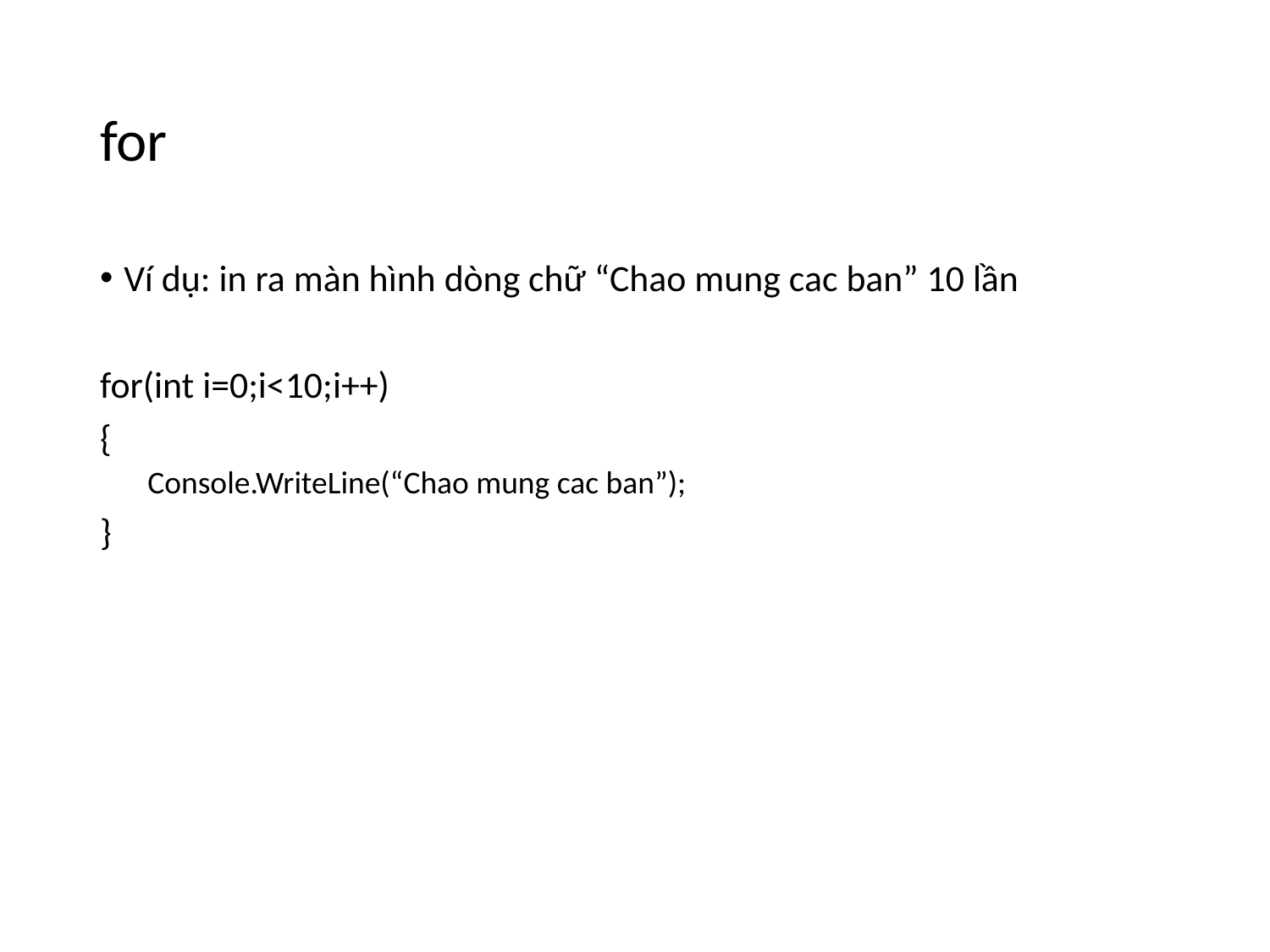

# for
Ví dụ: in ra màn hình dòng chữ “Chao mung cac ban” 10 lần

for(int i=0;i<10;i++)
{
Console.WriteLine(“Chao mung cac ban”);
}